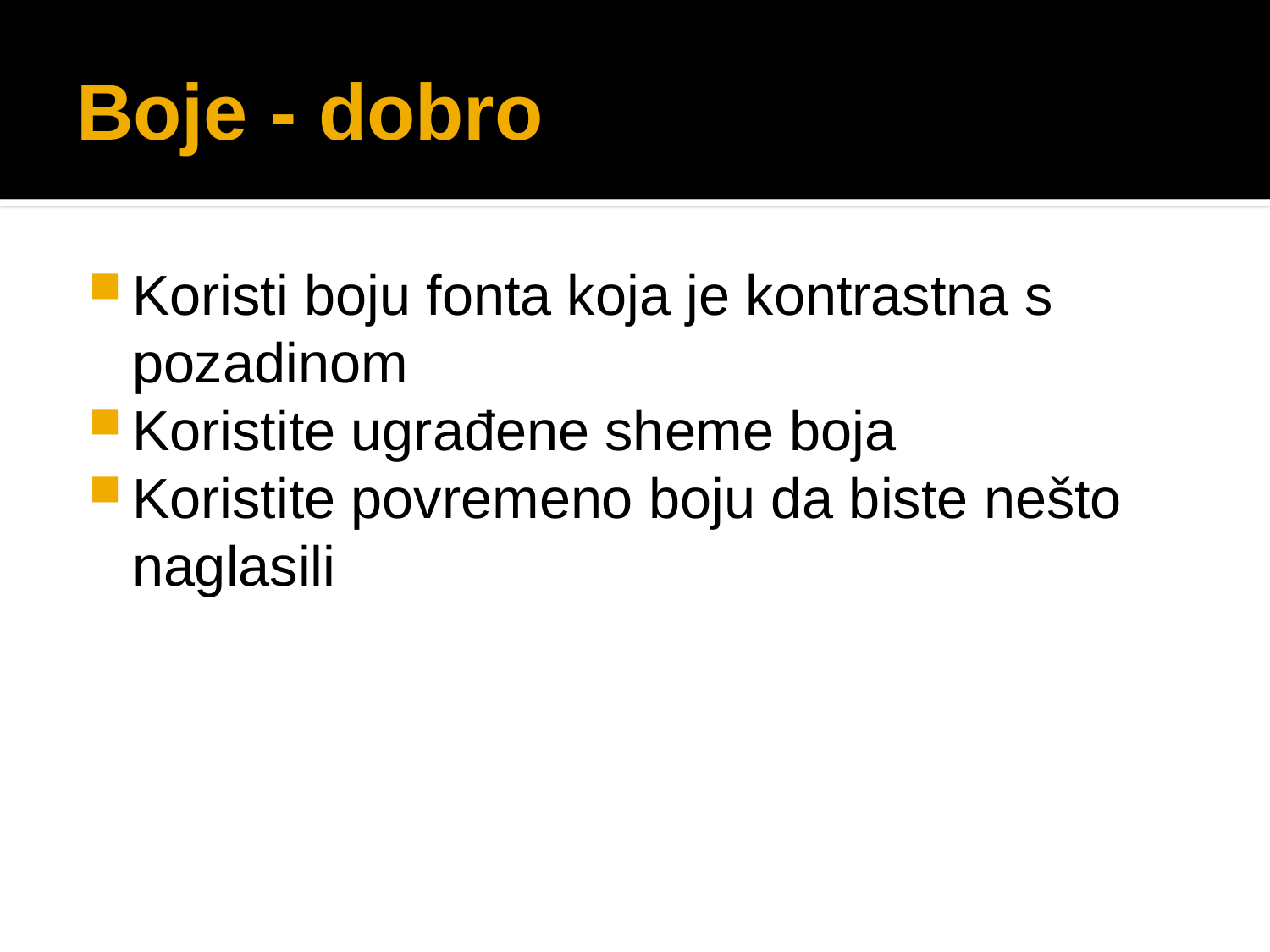

# Boje - dobro
Koristi boju fonta koja je kontrastna s pozadinom
Koristite ugrađene sheme boja
Koristite povremeno boju da biste nešto naglasili